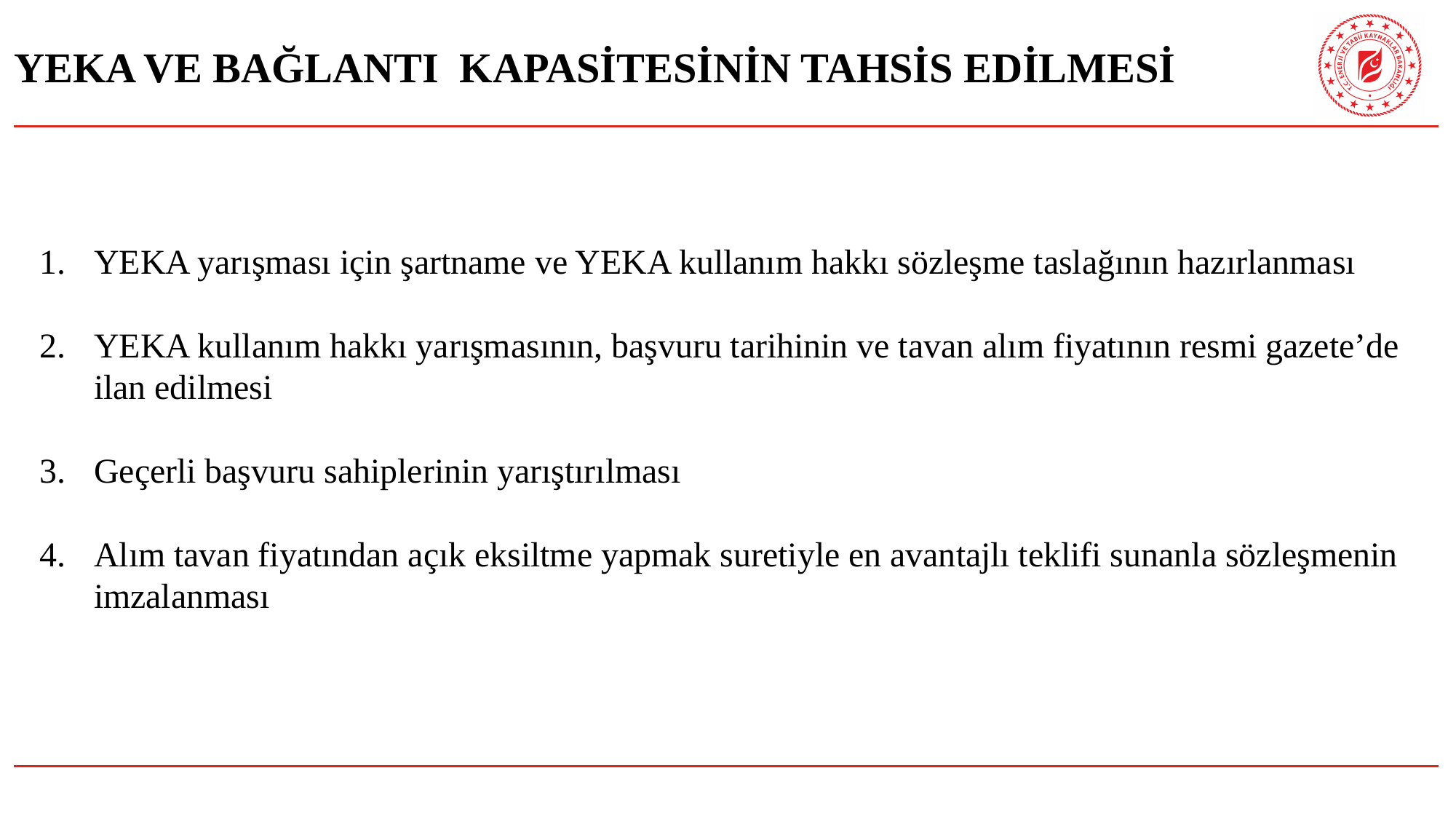

YEKA VE BAĞLANTI  KAPASİTESİNİN TAHSİS EDİLMESİ

YEKA yarışması için şartname ve YEKA kullanım hakkı sözleşme taslağının hazırlanması

YEKA kullanım hakkı yarışmasının, başvuru tarihinin ve tavan alım fiyatının resmi gazete’de ilan edilmesi

Geçerli başvuru sahiplerinin yarıştırılması

Alım tavan fiyatından açık eksiltme yapmak suretiyle en avantajlı teklifi sunanla sözleşmenin imzalanması